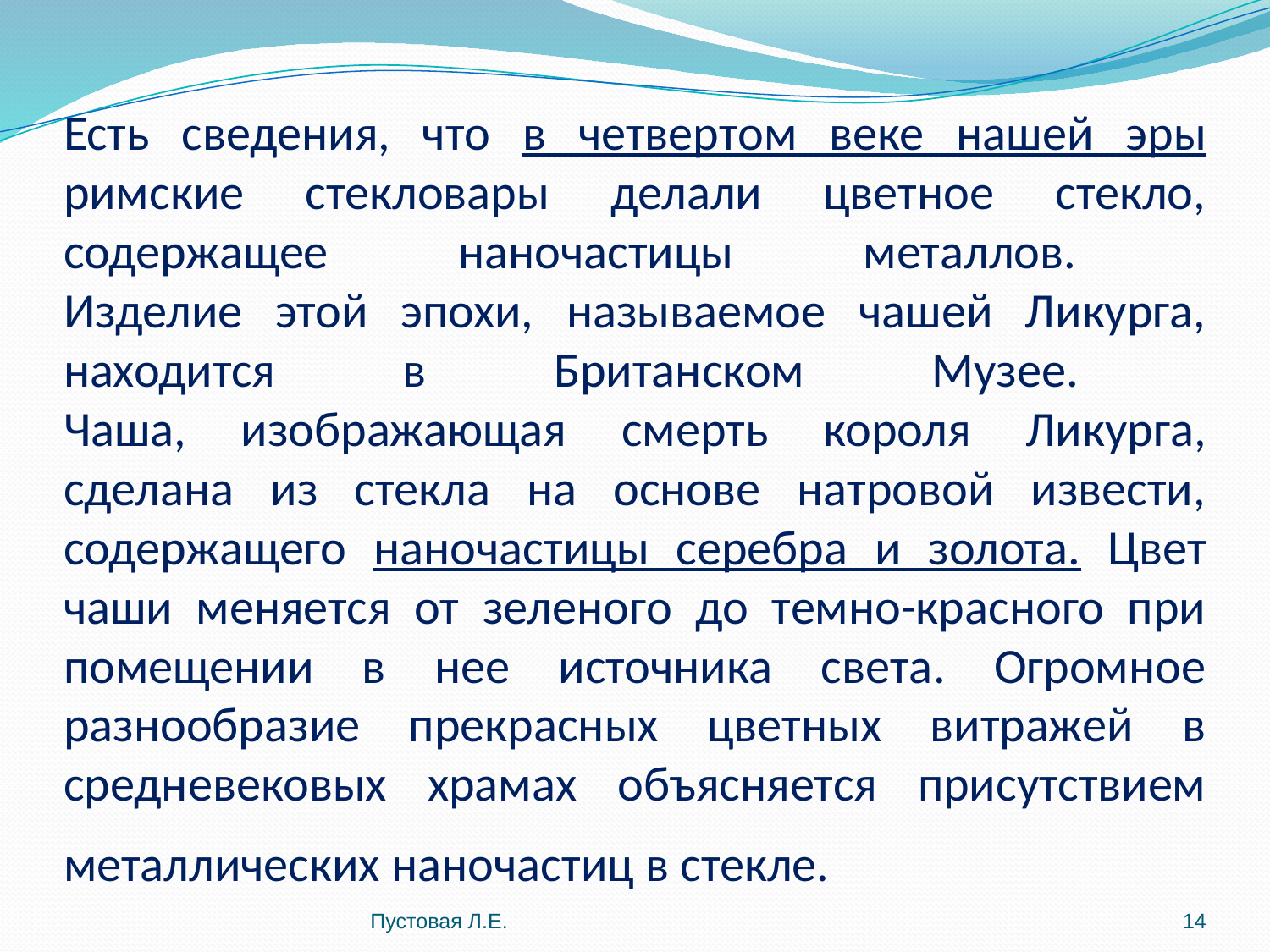

# Есть сведения, что в четвертом веке нашей эры римские стекловары делали цветное стекло, содержащее наночастицы металлов. Изделие этой эпохи, называемое чашей Ликурга, находится в Британском Музее. Чаша, изображающая смерть короля Ликурга, сделана из стекла на основе натровой извести, содержащего наночастицы серебра и золота. Цвет чаши меняется от зеленого до темно-красного при помещении в нее источника света. Огромное разнообразие прекрасных цветных витражей в средневековых храмах объясняется присутствием металлических наночастиц в стекле.
Пустовая Л.Е.
14